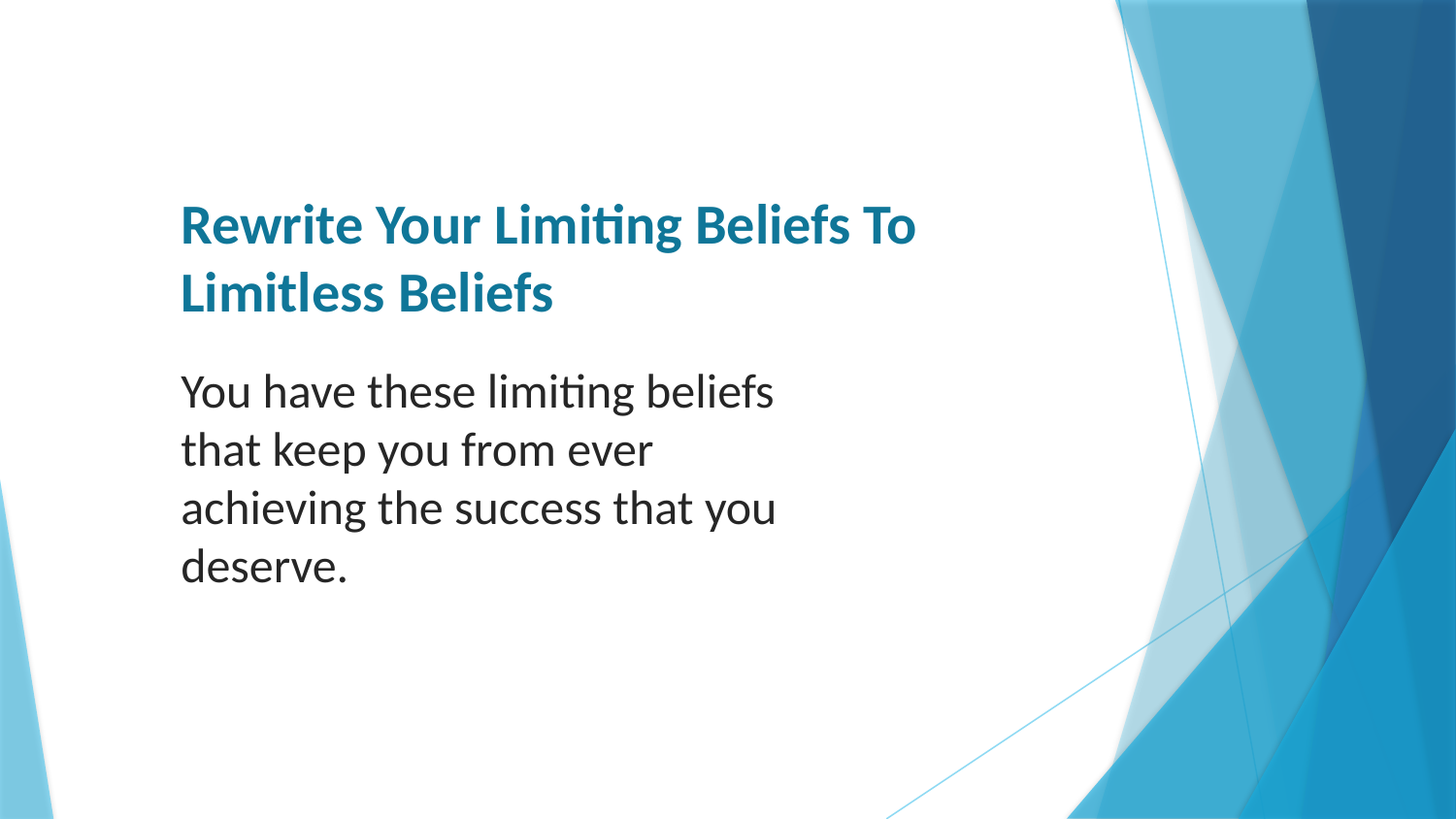

# Rewrite Your Limiting Beliefs To Limitless Beliefs
You have these limiting beliefs that keep you from ever achieving the success that you deserve.